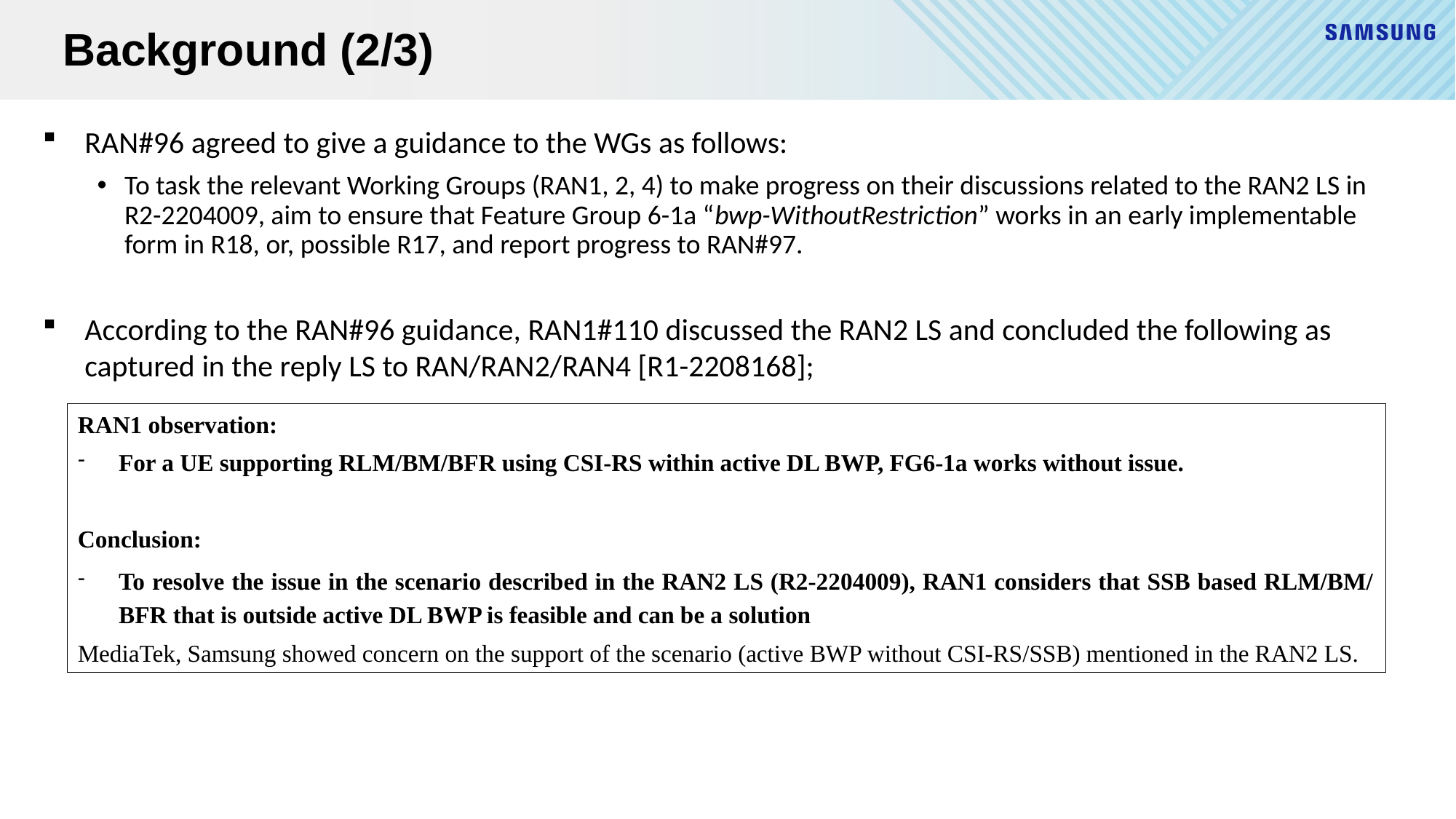

# Background (2/3)
RAN#96 agreed to give a guidance to the WGs as follows:
To task the relevant Working Groups (RAN1, 2, 4) to make progress on their discussions related to the RAN2 LS in R2-2204009, aim to ensure that Feature Group 6-1a “bwp-WithoutRestriction” works in an early implementable form in R18, or, possible R17, and report progress to RAN#97.

According to the RAN#96 guidance, RAN1#110 discussed the RAN2 LS and concluded the following as captured in the reply LS to RAN/RAN2/RAN4 [R1-2208168];

RAN1 observation:
For a UE supporting RLM/BM/BFR using CSI-RS within active DL BWP, FG6-1a works without issue.

Conclusion:
To resolve the issue in the scenario described in the RAN2 LS (R2-2204009), RAN1 considers that SSB based RLM/BM/BFR that is outside active DL BWP is feasible and can be a solution
MediaTek, Samsung showed concern on the support of the scenario (active BWP without CSI-RS/SSB) mentioned in the RAN2 LS.